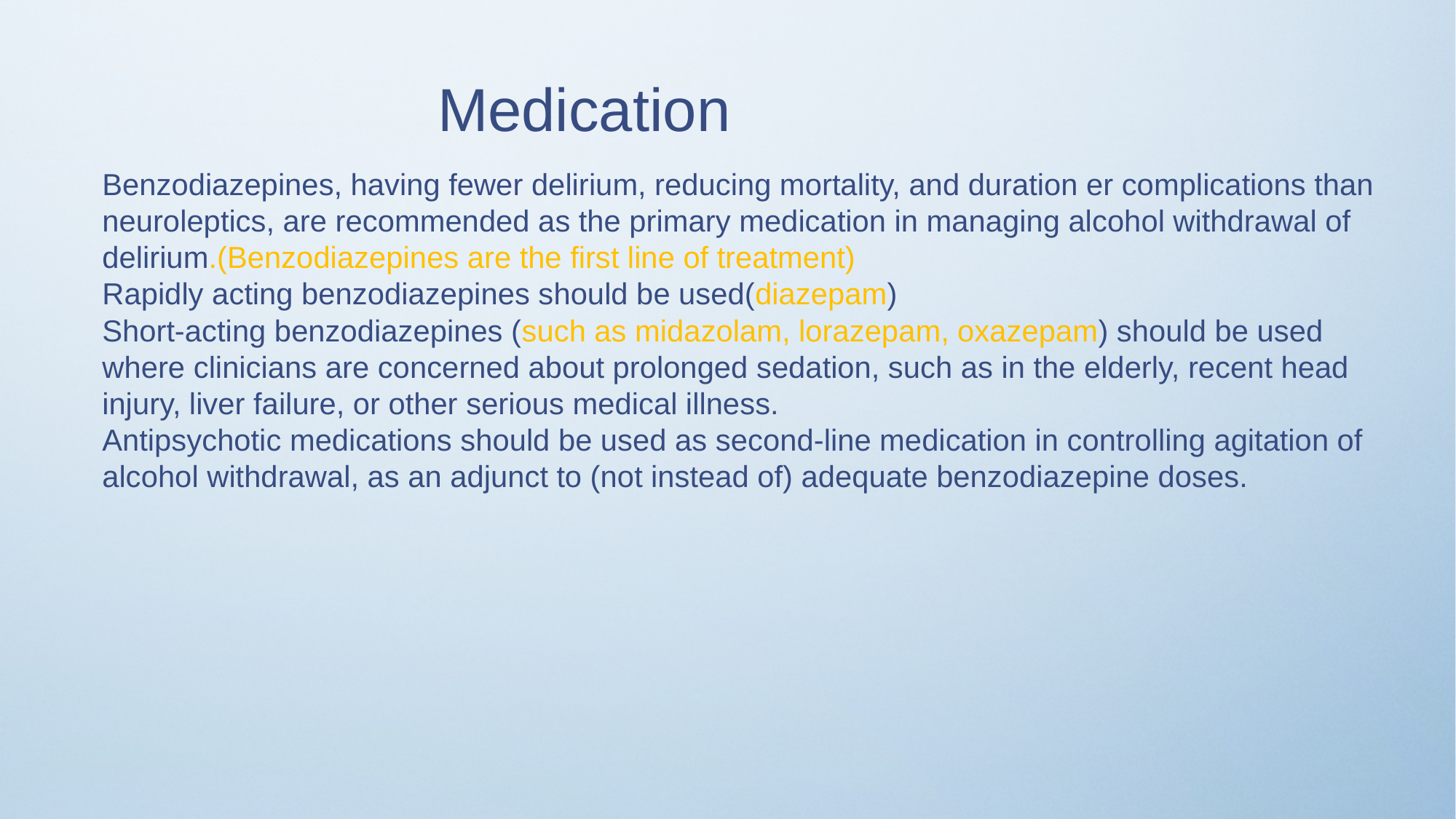

Medication
Benzodiazepines, having fewer delirium, reducing mortality, and duration er complications than neuroleptics, are recommended as the primary medication in managing alcohol withdrawal of delirium.(Benzodiazepines are the first line of treatment)
Rapidly acting benzodiazepines should be used(diazepam)
Short-acting benzodiazepines (such as midazolam, lorazepam, oxazepam) should be used where clinicians are concerned about prolonged sedation, such as in the elderly, recent head injury, liver failure, or other serious medical illness.
Antipsychotic medications should be used as second-line medication in controlling agitation of alcohol withdrawal, as an adjunct to (not instead of) adequate benzodiazepine doses.